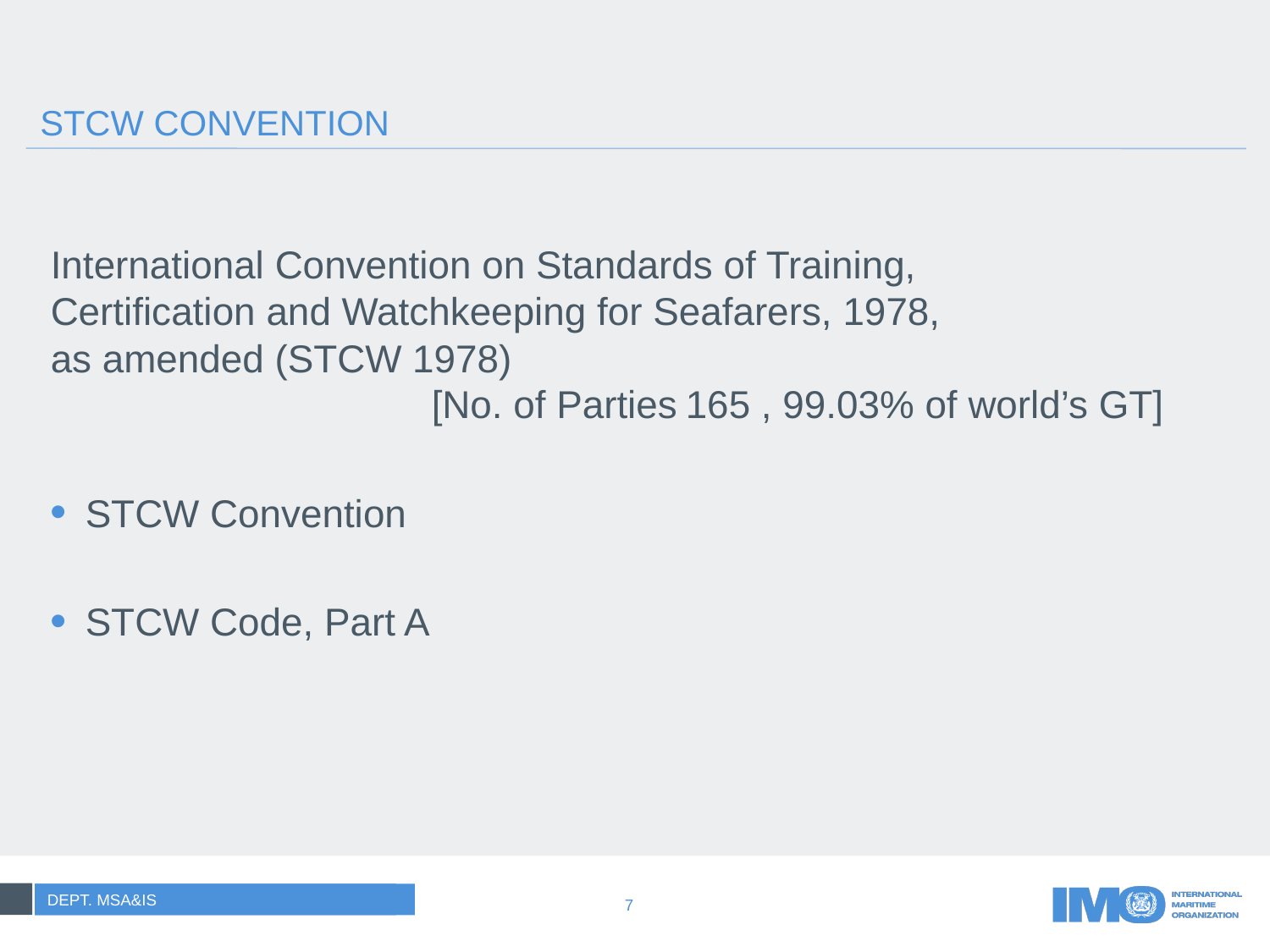

# STCW CONVENTION

International Convention on Standards of Training,
Certification and Watchkeeping for Seafarers, 1978,
as amended (STCW 1978)
			[No. of Parties	165 , 99.03% of world’s GT]

STCW Convention

STCW Code, Part A